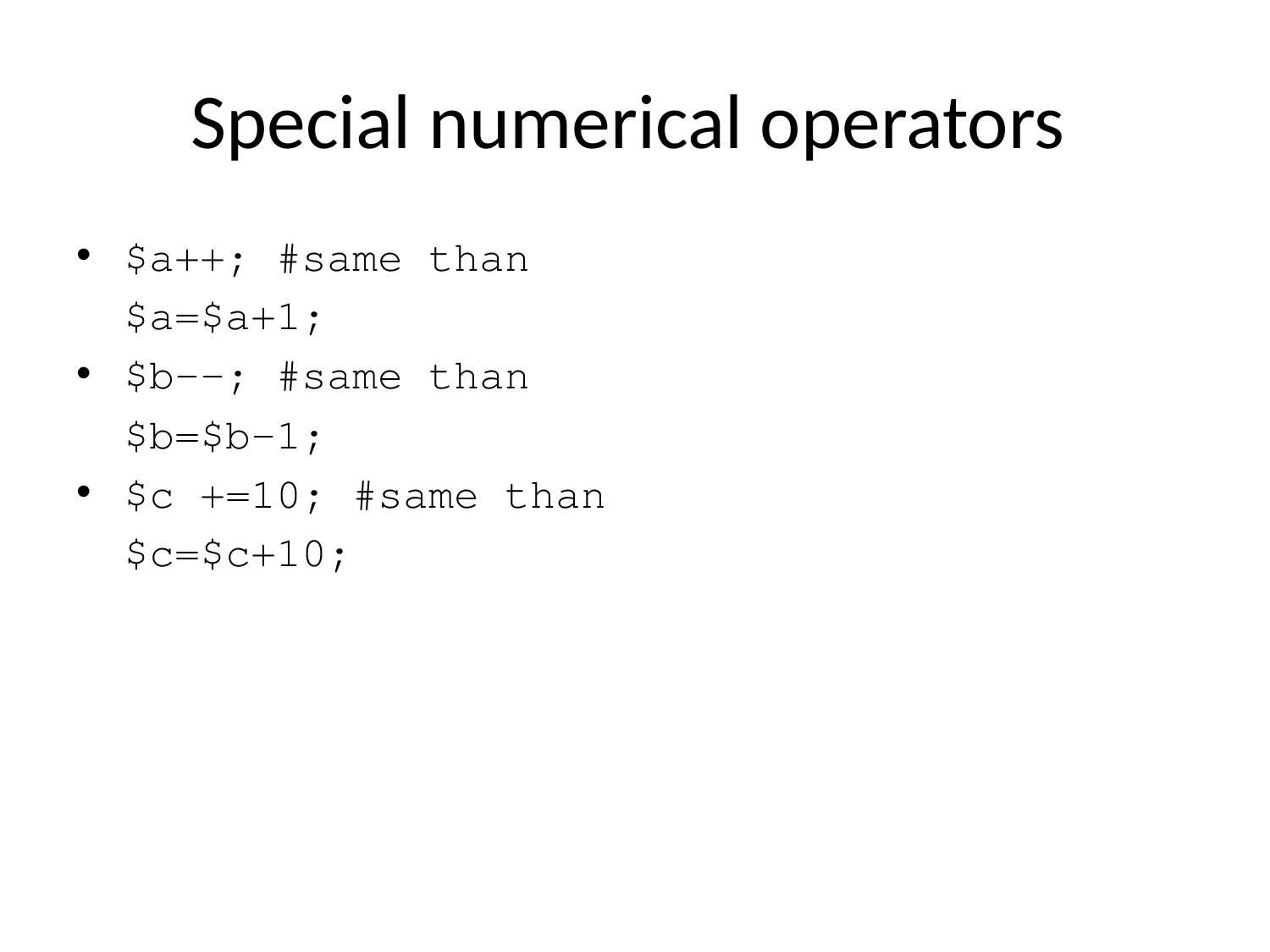

# Special numerical operators
$a++; #same than
	$a=$a+1;
$b--; #same than
	$b=$b-1;
$c +=10; #same than
	$c=$c+10;